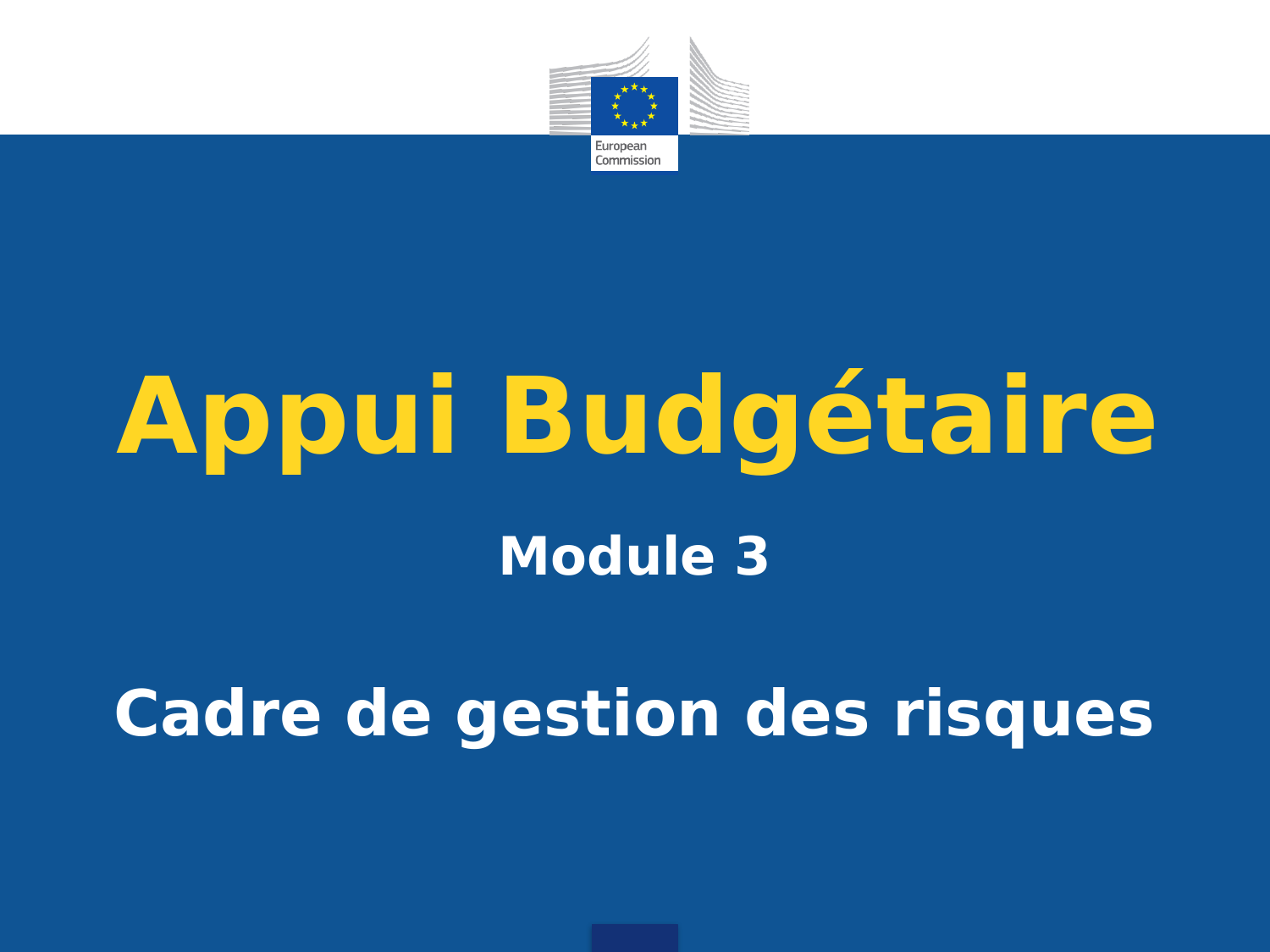

# Appui Budgétaire
Module 3

Cadre de gestion des risques